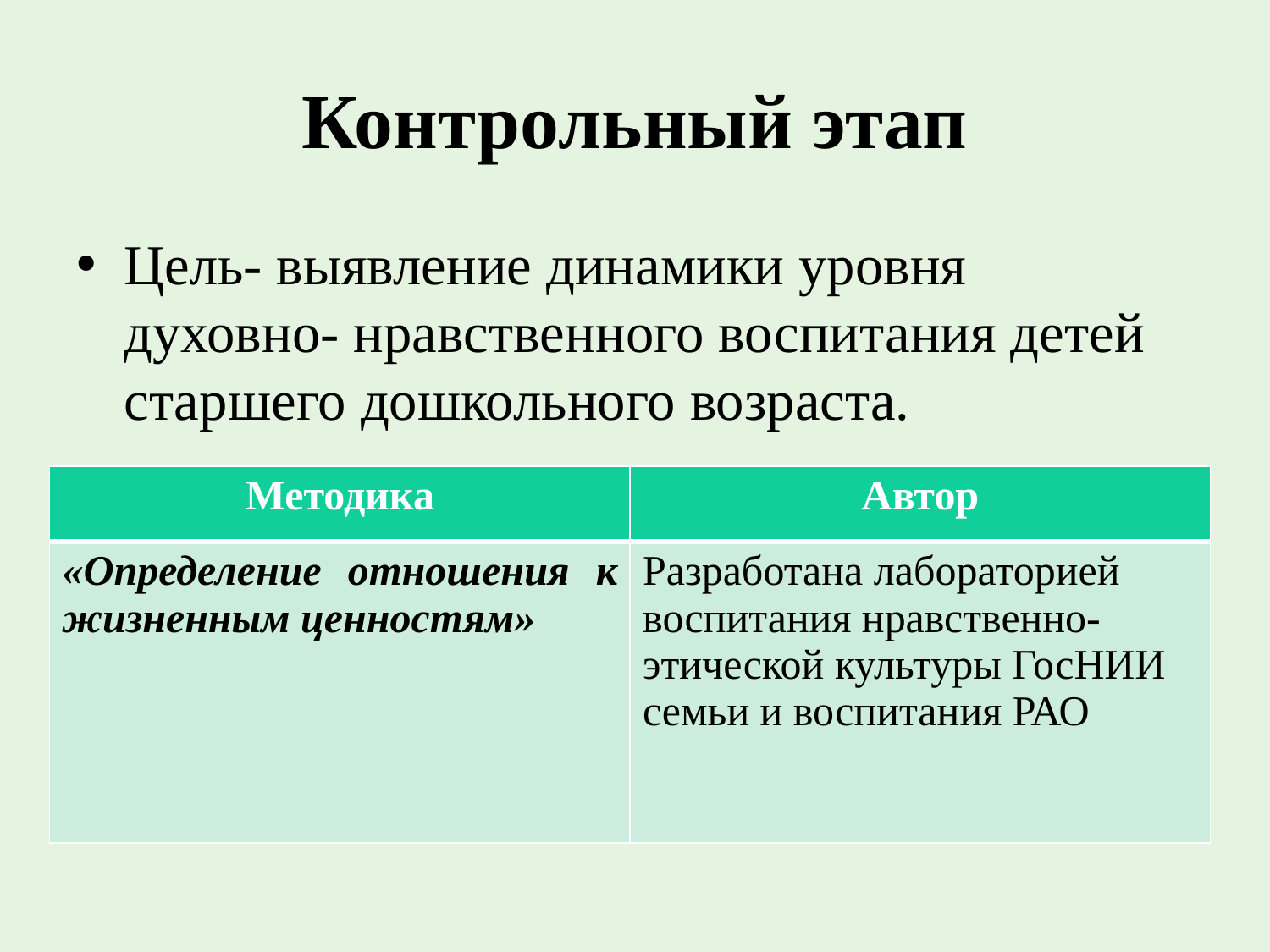

# Контрольный этап
Цель- выявление динамики уровня духовно- нравственного воспитания детей старшего дошкольного возраста.
| Методика | Автор |
| --- | --- |
| «Определение отношения к жизненным ценностям» | Разработана лабораторией воспитания нравственно-этической культуры ГосНИИ семьи и воспитания РАО |